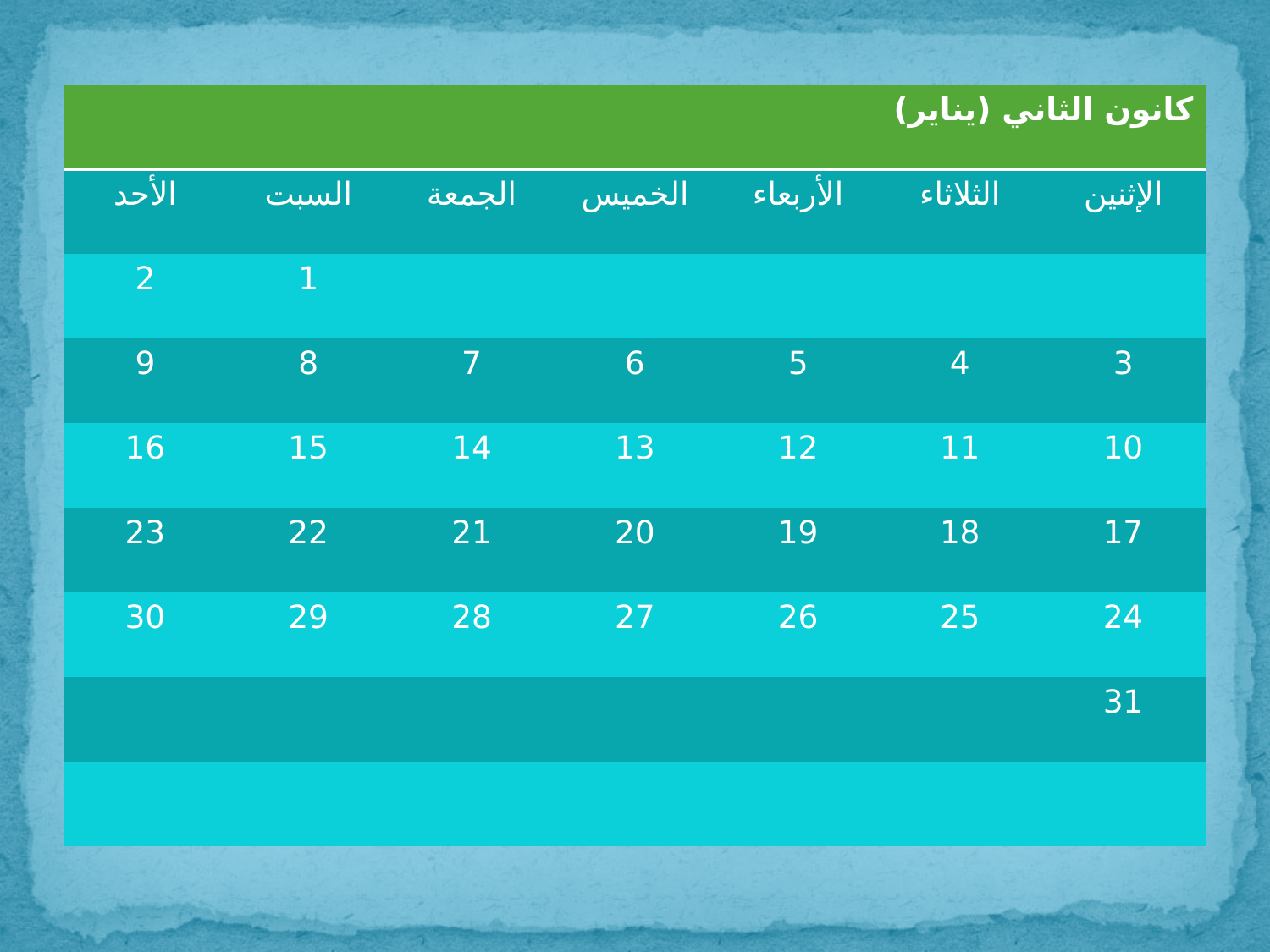

| كانون الثاني (يناير) |  |  |  |  |  |  |
| --- | --- | --- | --- | --- | --- | --- |
| الأحد | السبت | الجمعة | الخميس | الأربعاء | الثلاثاء | الإثنين |
| 2 | 1 |  |  |  |  |  |
| 9 | 8 | 7 | 6 | 5 | 4 | 3 |
| 16 | 15 | 14 | 13 | 12 | 11 | 10 |
| 23 | 22 | 21 | 20 | 19 | 18 | 17 |
| 30 | 29 | 28 | 27 | 26 | 25 | 24 |
|  |  |  |  |  |  | 31 |
|  |  |  |  |  |  |  |